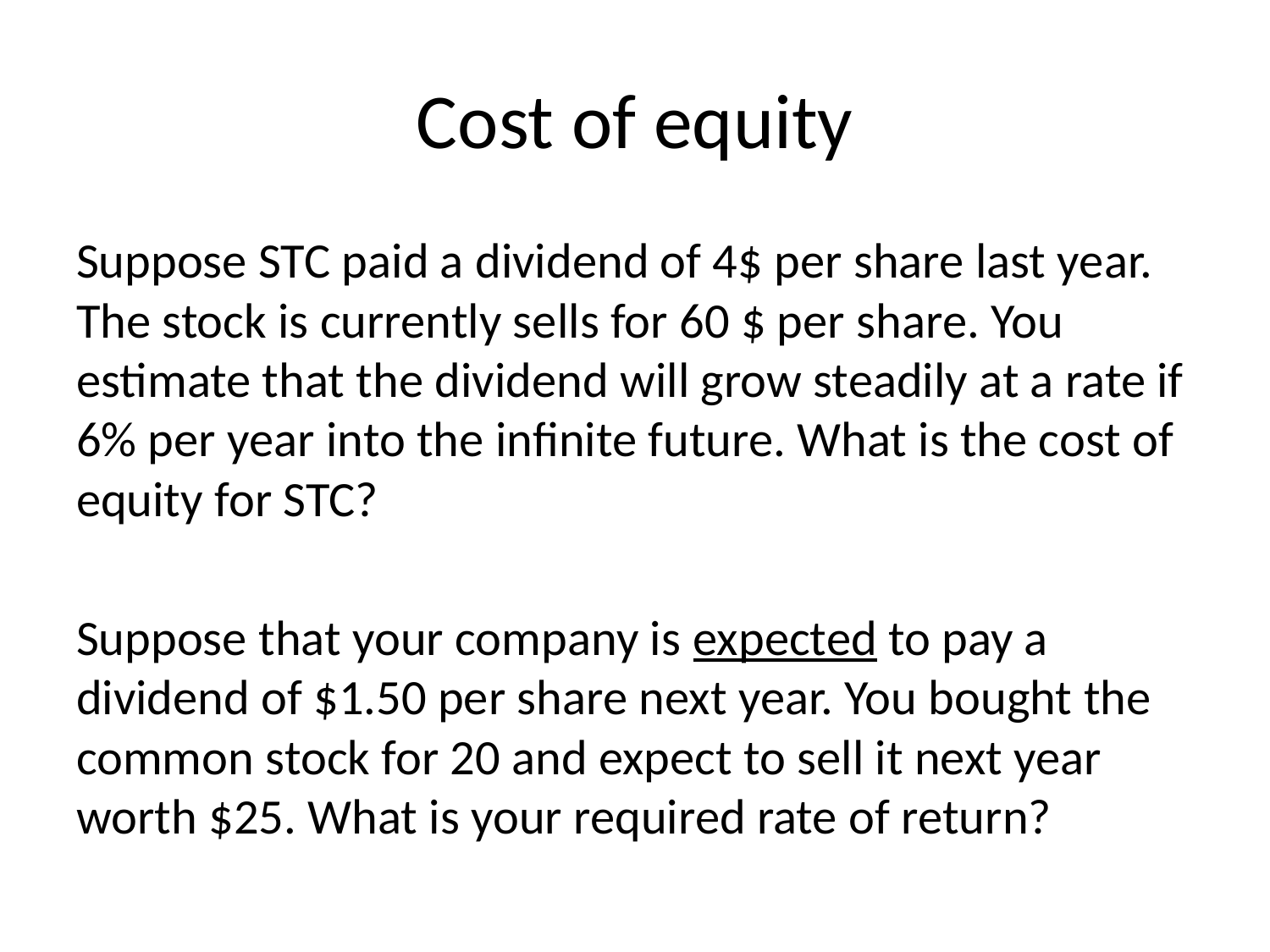

# Cost of equity
Suppose STC paid a dividend of 4$ per share last year. The stock is currently sells for 60 $ per share. You estimate that the dividend will grow steadily at a rate if 6% per year into the infinite future. What is the cost of equity for STC?

Suppose that your company is expected to pay a dividend of $1.50 per share next year. You bought the common stock for 20 and expect to sell it next year worth $25. What is your required rate of return?